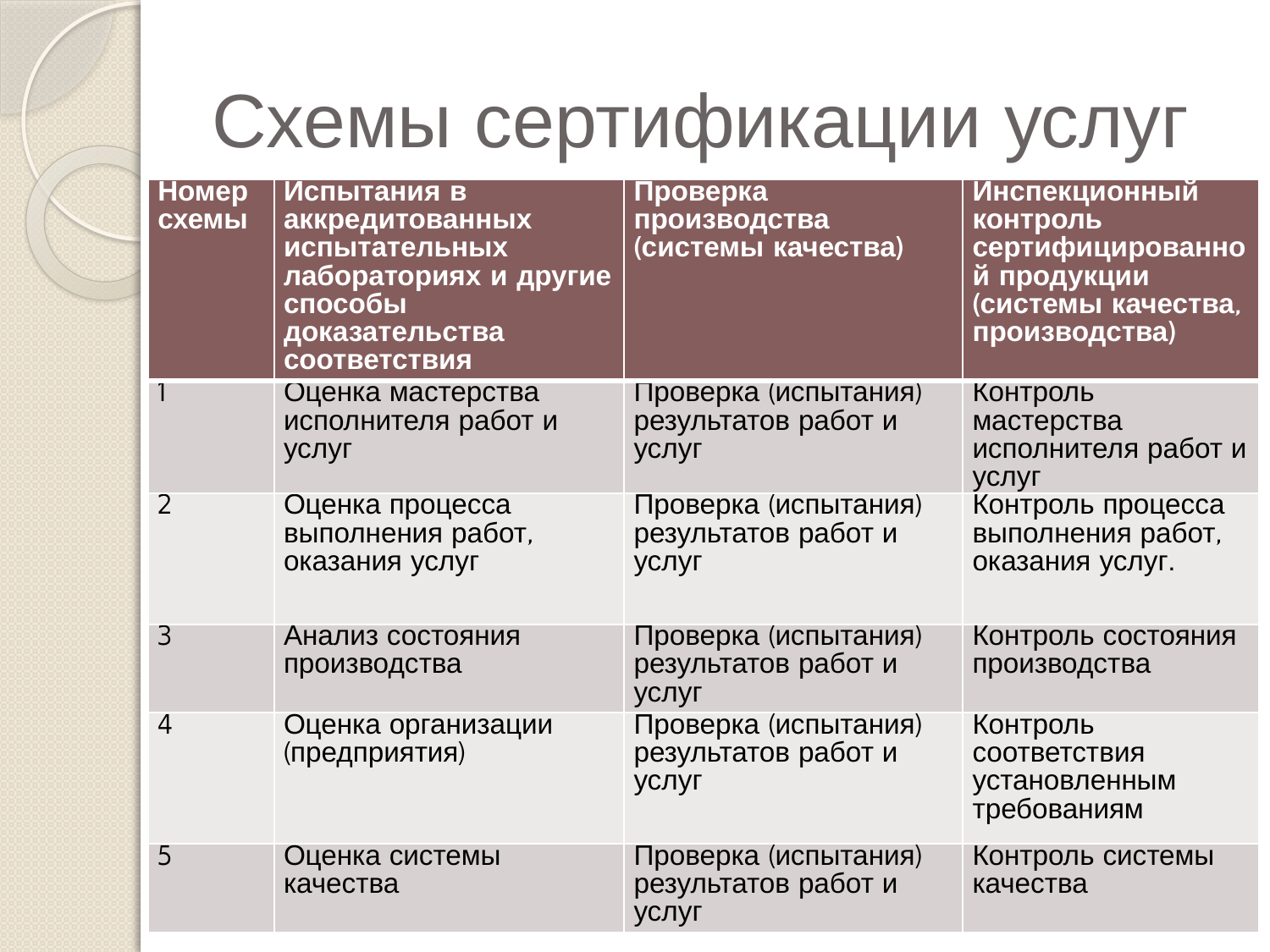

# Схемы сертификации услуг
| Номер схемы | Испытания в аккредитованных испытательных лабораториях и другие способы доказательства соответствия | Проверка производства (системы качества) | Инспекционный контроль сертифицированной продукции (системы качества, производства) |
| --- | --- | --- | --- |
| 1 | Оценка мастерства исполнителя работ и услуг | Проверка (испытания) результатов работ и услуг | Контроль мастерства исполнителя работ и услуг |
| 2 | Оценка процесса выполнения работ, оказания услуг | Проверка (испытания) результатов работ и услуг | Контроль процесса выполнения работ, оказания услуг. |
| 3 | Анализ состояния производства | Проверка (испытания) результатов работ и услуг | Контроль состояния производства |
| 4 | Оценка организации (предприятия) | Проверка (испытания) результатов работ и услуг | Контроль соответствия установленным требованиям |
| 5 | Оценка системы качества | Проверка (испытания) результатов работ и услуг | Контроль системы качества |